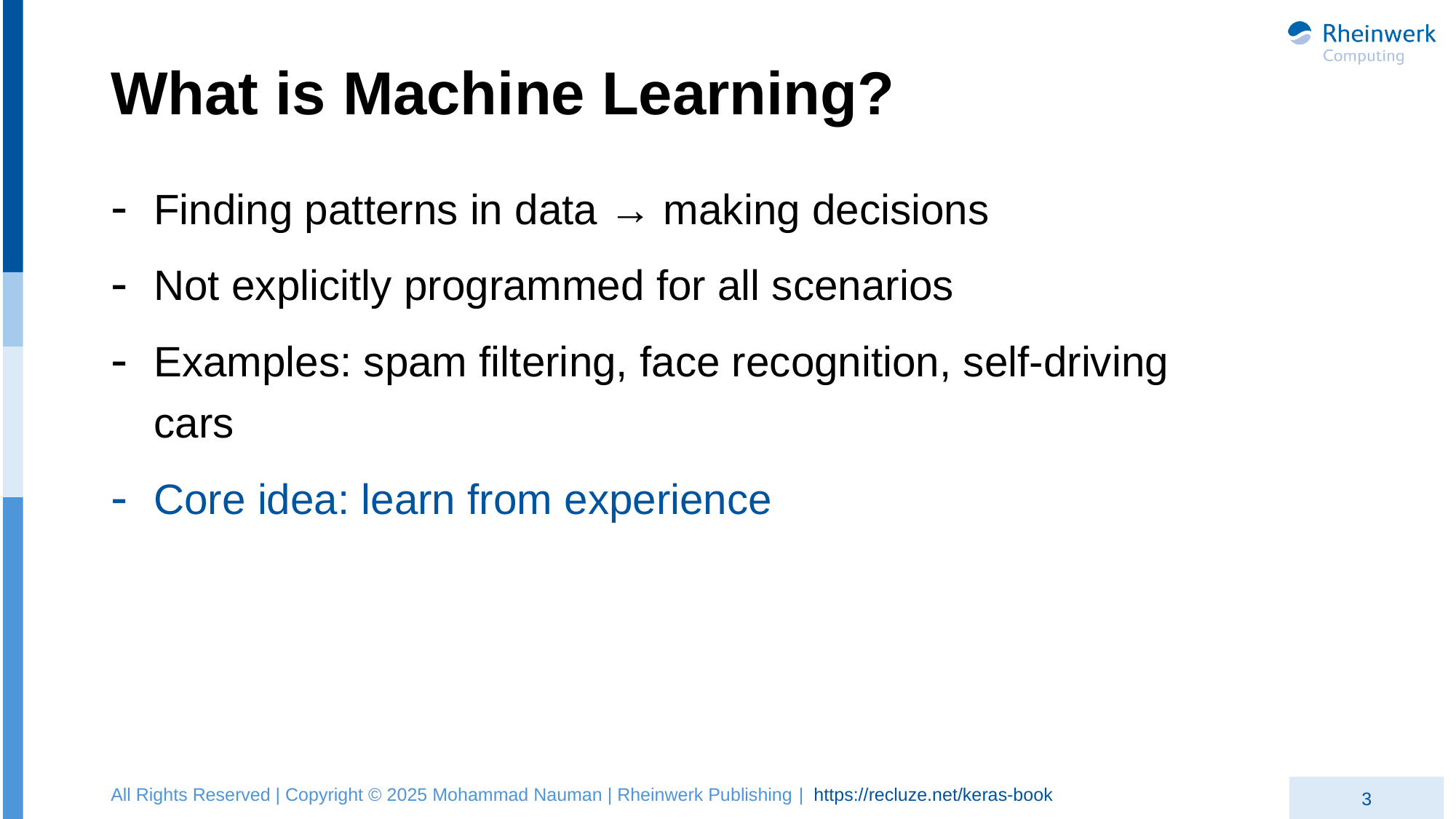

# What is Machine Learning?
Finding patterns in data → making decisions
Not explicitly programmed for all scenarios
Examples: spam filtering, face recognition, self-driving cars
Core idea: learn from experience